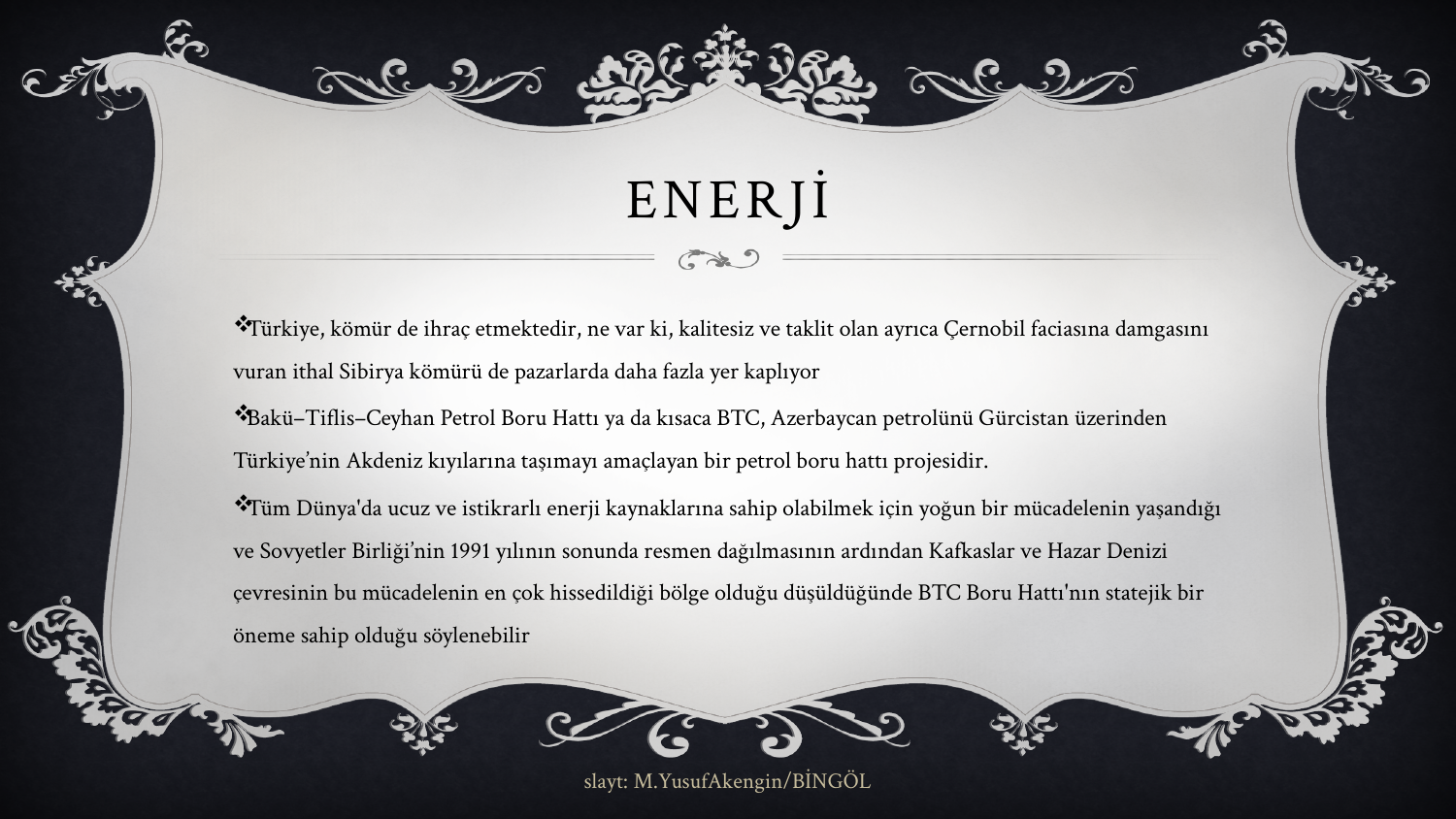

# ENERJİ
Türkiye, kömür de ihraç etmektedir, ne var ki, kalitesiz ve taklit olan ayrıca Çernobil faciasına damgasını vuran ithal Sibirya kömürü de pazarlarda daha fazla yer kaplıyor
Bakü–Tiflis–Ceyhan Petrol Boru Hattı ya da kısaca BTC, Azerbaycan petrolünü Gürcistan üzerinden Türkiye’nin Akdeniz kıyılarına taşımayı amaçlayan bir petrol boru hattı projesidir.
Tüm Dünya'da ucuz ve istikrarlı enerji kaynaklarına sahip olabilmek için yoğun bir mücadelenin yaşandığı ve Sovyetler Birliği’nin 1991 yılının sonunda resmen dağılmasının ardından Kafkaslar ve Hazar Denizi çevresinin bu mücadelenin en çok hissedildiği bölge olduğu düşüldüğünde BTC Boru Hattı'nın statejik bir öneme sahip olduğu söylenebilir
slayt: M.YusufAkengin/BİNGÖL